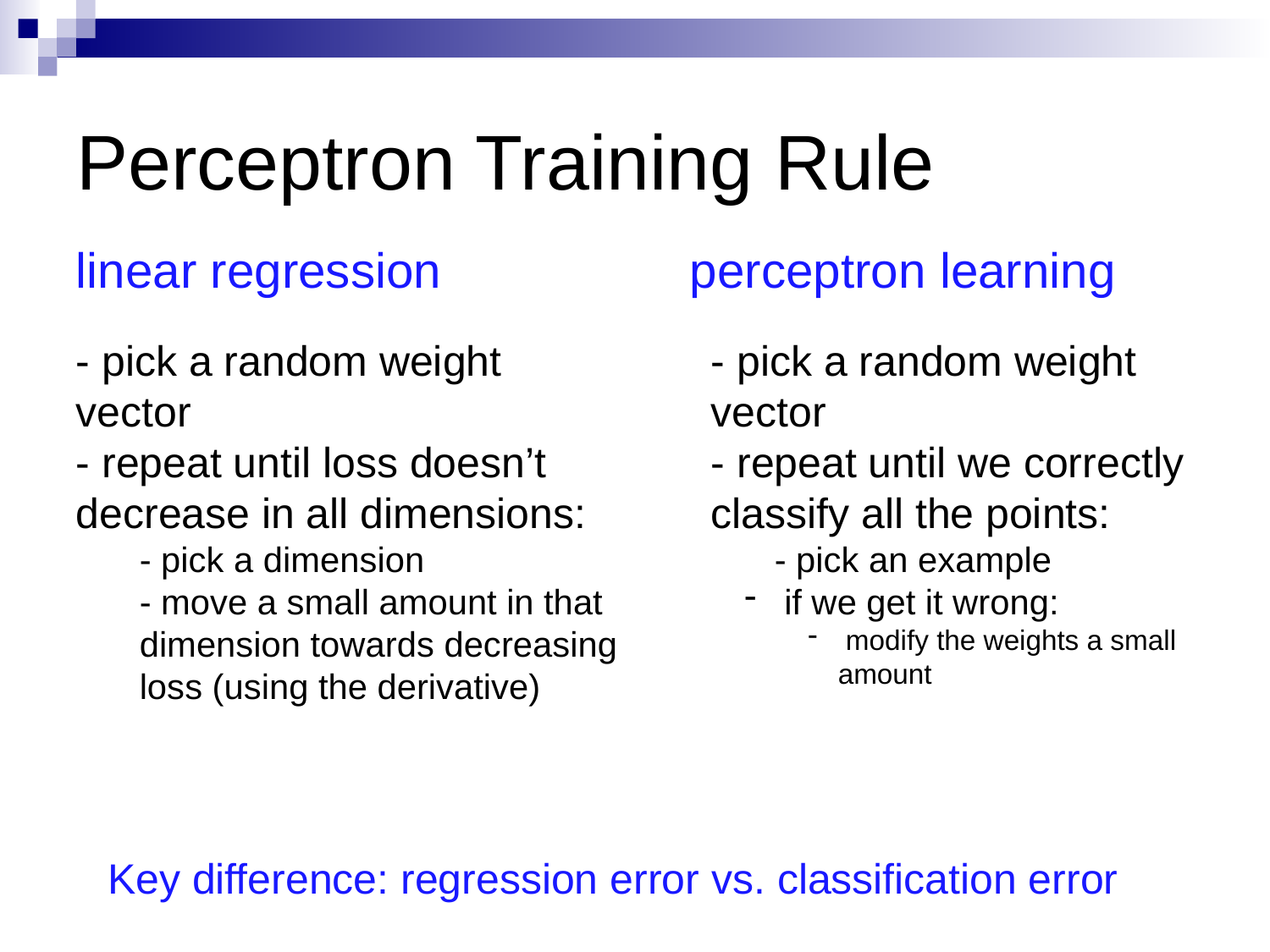

# Perceptron Training Rule
linear regression
perceptron learning
- pick a random weight vector
- repeat until loss doesn’t decrease in all dimensions:
- pick a dimension
- move a small amount in that dimension towards decreasing loss (using the derivative)
- pick a random weight vector
- repeat until we correctly classify all the points:
- pick an example
 if we get it wrong:
 modify the weights a small amount
Key difference: regression error vs. classification error